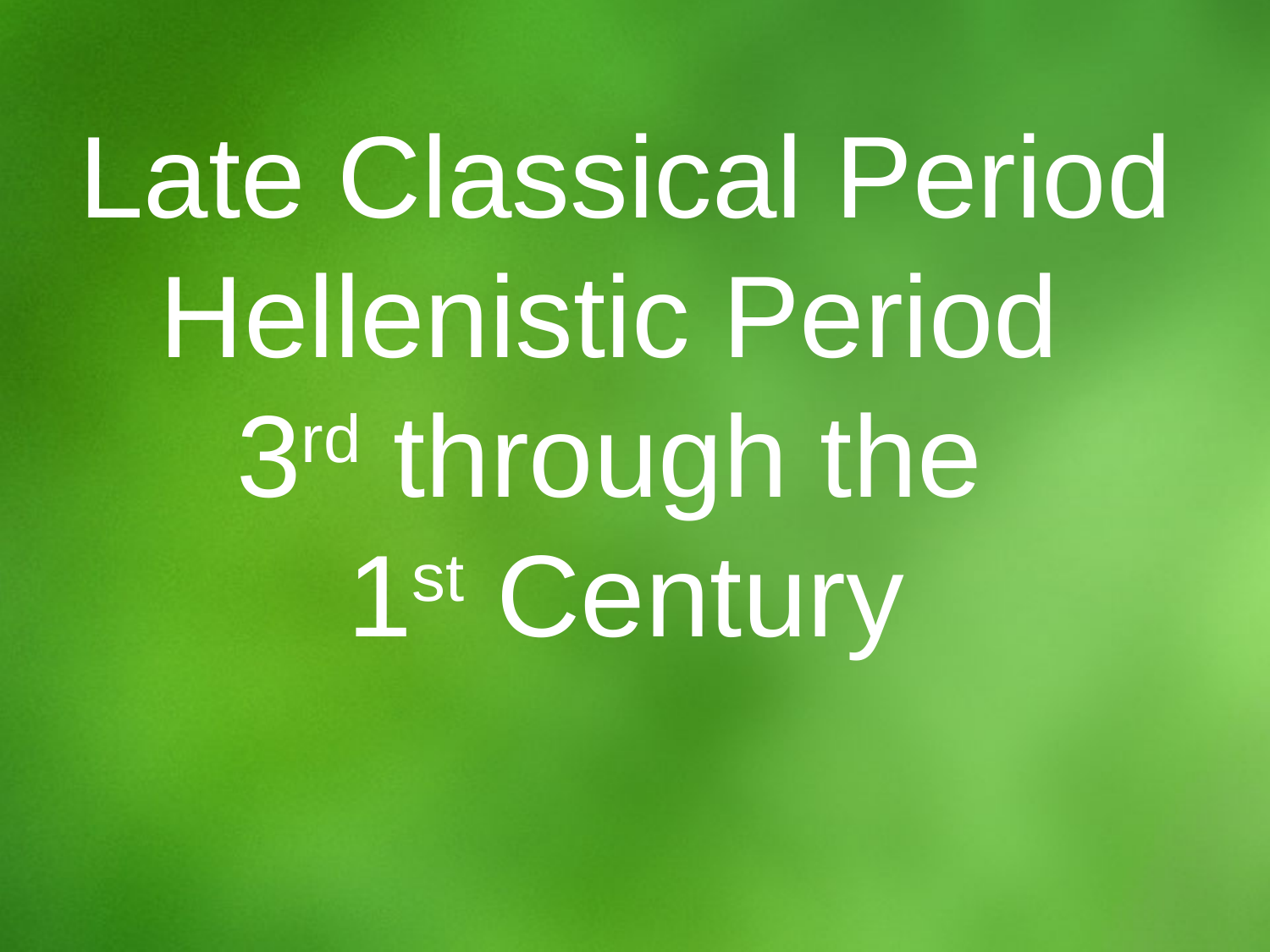

Late Classical Period
Hellenistic Period
3rd through the
1st Century